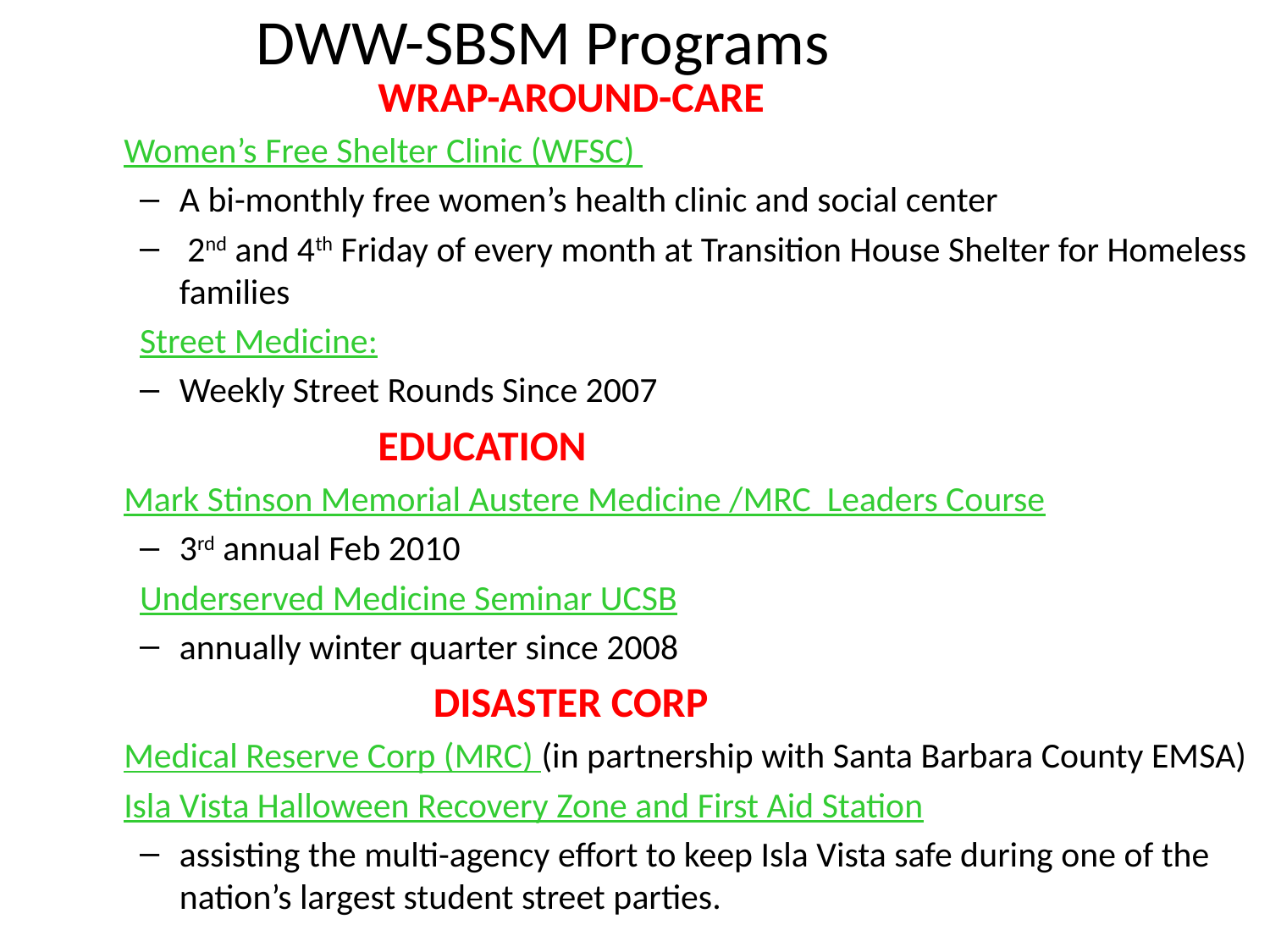

# DWW-SBSM Programs
			WRAP-AROUND-CARE
 	Women’s Free Shelter Clinic (WFSC)
A bi-monthly free women’s health clinic and social center
 2nd and 4th Friday of every month at Transition House Shelter for Homeless families
Street Medicine:
Weekly Street Rounds Since 2007
			EDUCATION
	Mark Stinson Memorial Austere Medicine /MRC  Leaders Course
3rd annual Feb 2010
Underserved Medicine Seminar UCSB
annually winter quarter since 2008
			DISASTER CORP
	Medical Reserve Corp (MRC) (in partnership with Santa Barbara County EMSA)
	Isla Vista Halloween Recovery Zone and First Aid Station
assisting the multi-agency effort to keep Isla Vista safe during one of the nation’s largest student street parties.